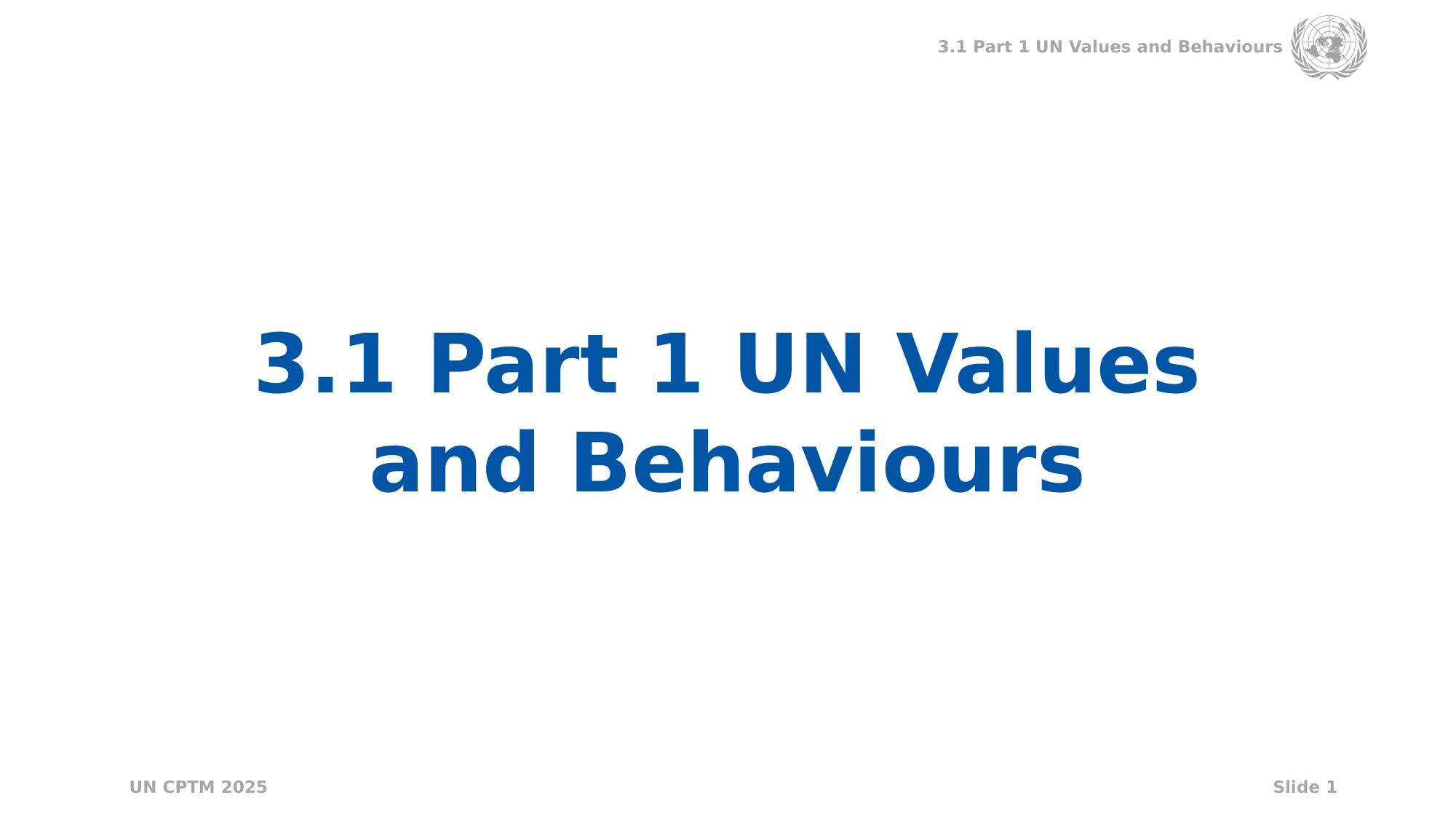

3.1 Part 1 UN Values and Behaviours